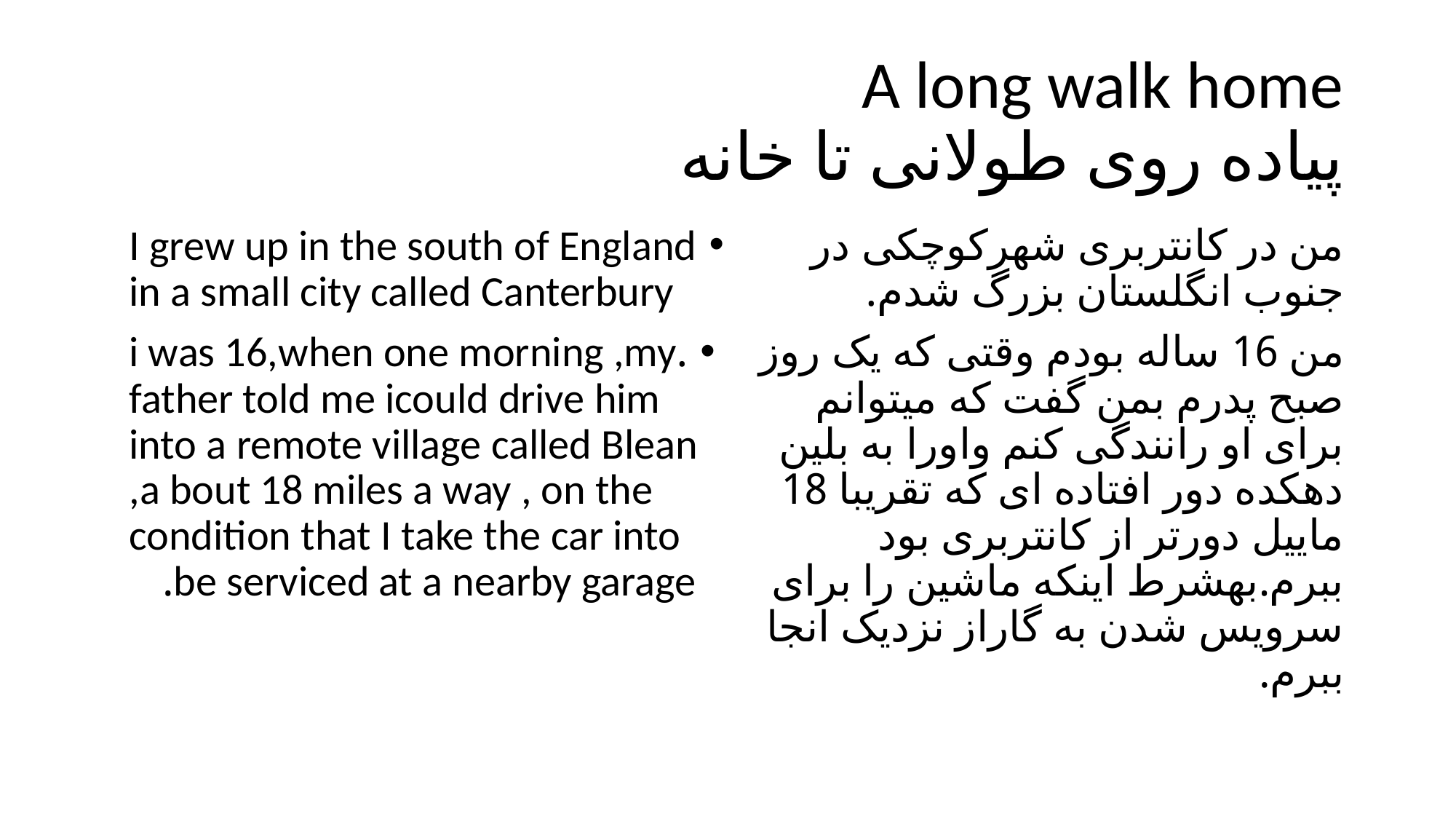

# A long walk home پیاده روی طولانی تا خانه
I grew up in the south of England in a small city called Canterbury
.i was 16,when one morning ,my father told me icould drive him into a remote village called Blean ,a bout 18 miles a way , on the condition that I take the car into be serviced at a nearby garage.
من در کانتربری شهرکوچکی در جنوب انگلستان بزرگ شدم.
من 16 ساله بودم وقتی که یک روز صبح پدرم بمن گفت که میتوانم برای او رانندگی کنم واورا به بلین دهکده دور افتاده ای که تقریبا 18 ماییل دورتر از کانتربری بود ببرم.بهشرط اینکه ماشین را برای سرویس شدن به گاراز نزدیک انجا ببرم.